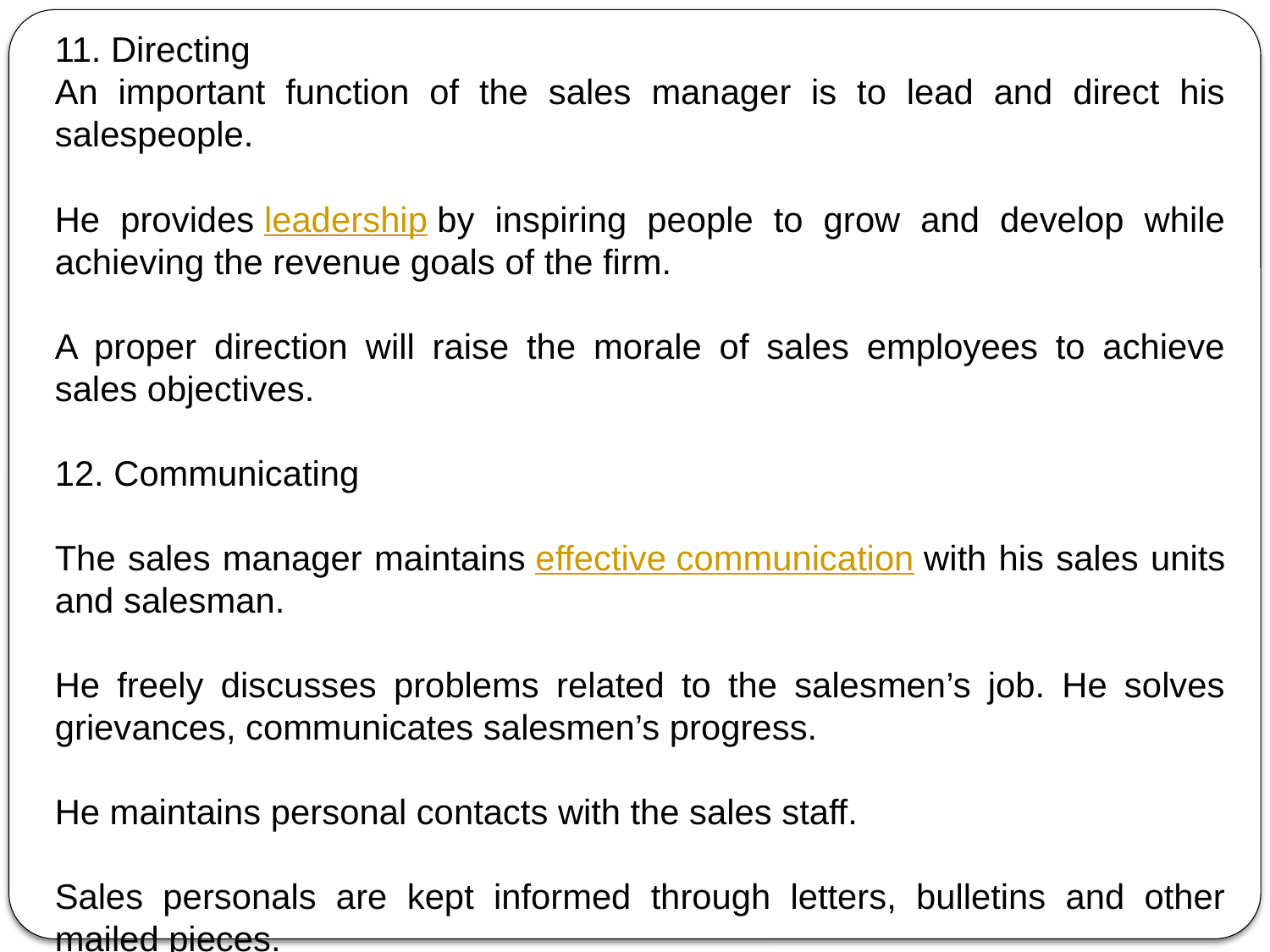

11. Directing
An important function of the sales manager is to lead and direct his salespeople.

He provides leadership by inspiring people to grow and develop while achieving the revenue goals of the firm.

A proper direction will raise the morale of sales employees to achieve sales objectives.

12. Communicating

The sales manager maintains effective communication with his sales units and salesman.

He freely discusses problems related to the salesmen’s job. He solves grievances, communicates salesmen’s progress.

He maintains personal contacts with the sales staff.

Sales personals are kept informed through letters, bulletins and other mailed pieces.